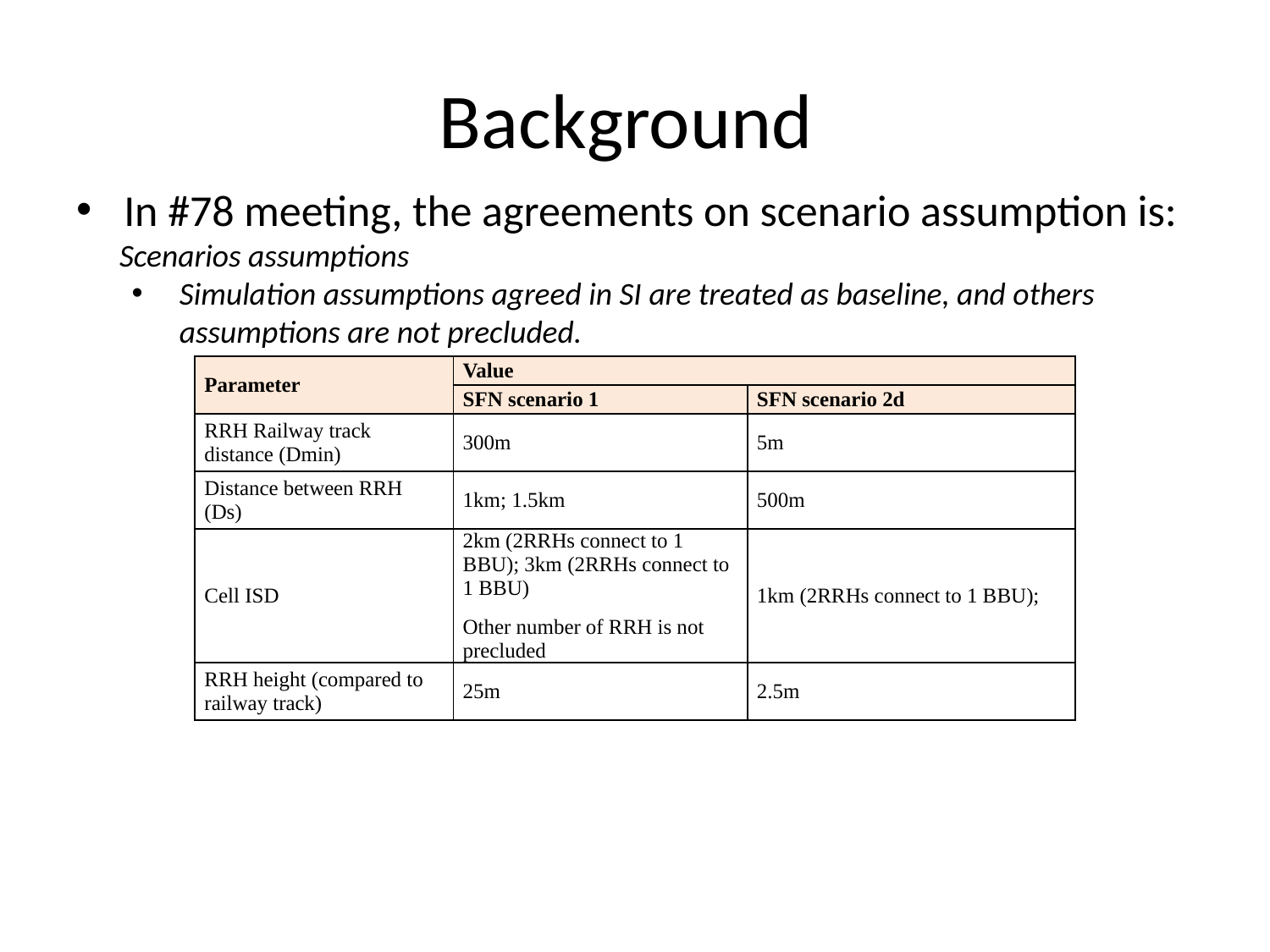

# Background
In #78 meeting, the agreements on scenario assumption is:
      Scenarios assumptions
Simulation assumptions agreed in SI are treated as baseline, and others assumptions are not precluded.
Following parameters are encouraged for evaluation.

| Parameter | Value |  |
| --- | --- | --- |
|  | SFN scenario 1 | SFN scenario 2d |
| RRH Railway track distance (Dmin) | 300m | 5m |
| Distance between RRH (Ds) | 1km; 1.5km | 500m |
| Cell ISD | 2km (2RRHs connect to 1 BBU); 3km (2RRHs connect to 1 BBU) Other number of RRH is not precluded | 1km (2RRHs connect to 1 BBU); |
| RRH height (compared to railway track) | 25m | 2.5m |